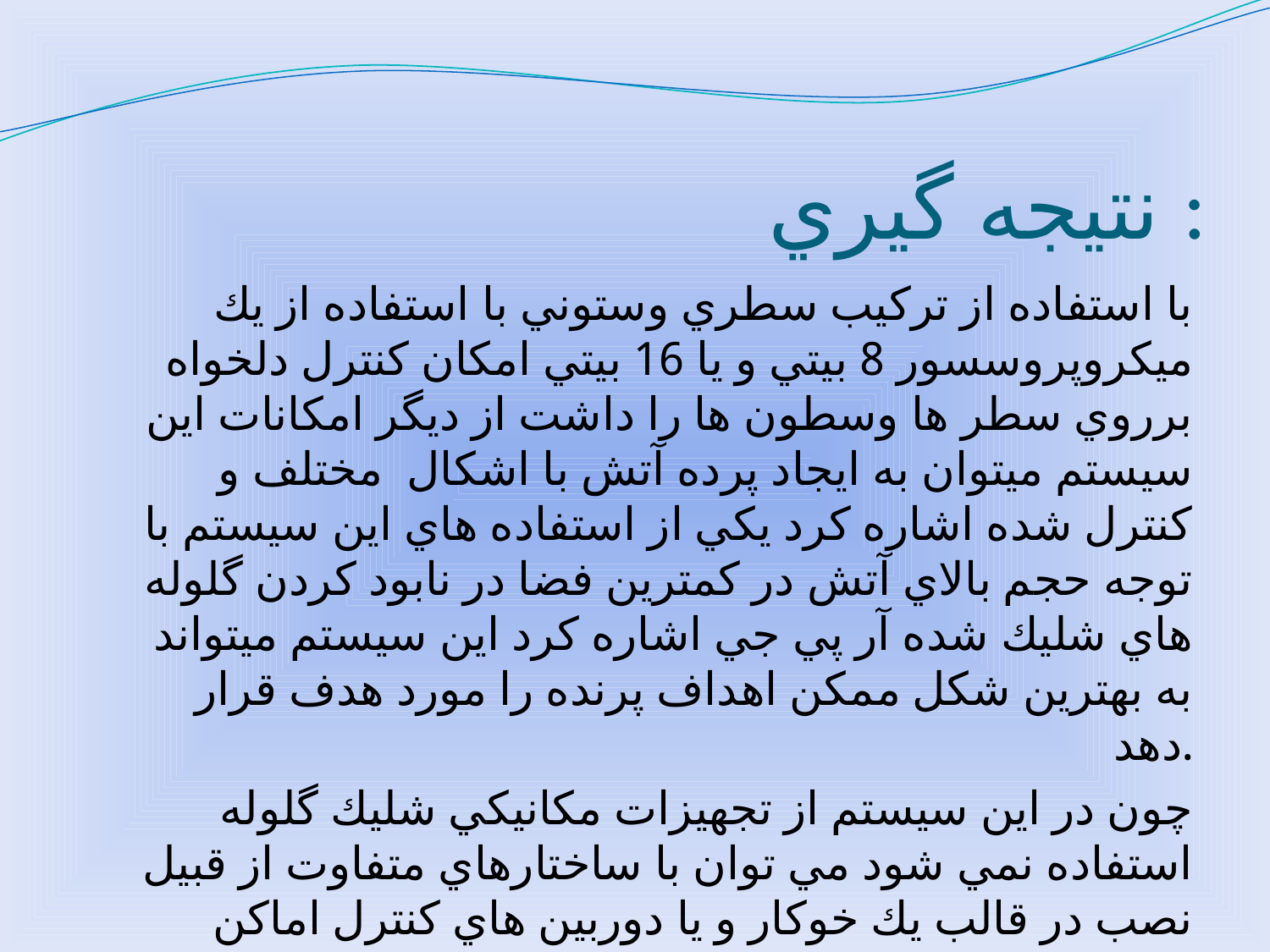

# نتيجه گيري :
با استفاده از تركيب سطري وستوني با استفاده از يك ميكروپروسسور 8 بيتي و يا 16 بيتي امكان كنترل دلخواه برروي سطر ها وسطون ها را داشت از ديگر امكانات اين سيستم ميتوان به ايجاد پرده آتش با اشكال  مختلف و كنترل شده اشاره كرد يكي از استفاده هاي اين سيستم با توجه حجم بالاي آتش در كمترين فضا در نابود كردن گلوله هاي شليك شده آر پي جي اشاره كرد اين سيستم ميتواند به بهترين شكل ممكن اهداف پرنده را مورد هدف قرار دهد.
چون در اين سيستم از تجهيزات مكانيكي شليك گلوله استفاده نمي شود مي توان با ساختارهاي متفاوت از قبيل نصب در قالب يك خوكار و يا دوربين هاي كنترل اماكن استفاده كرد.